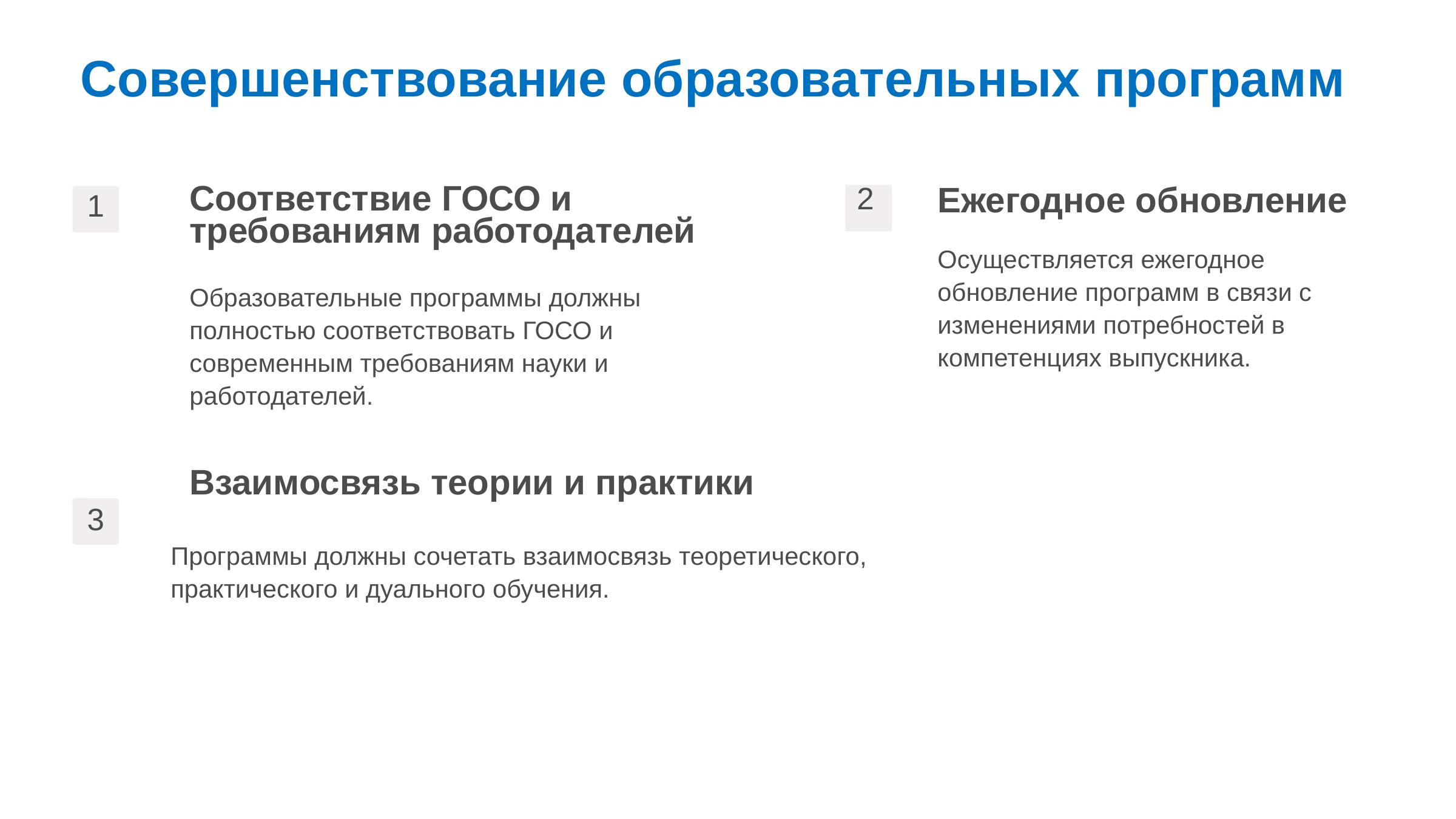

Совершенствование образовательных программ

2
Соответствие ГОСО и требованиям работодателей

Ежегодное обновление
1
Осуществляется ежегодное обновление программ в связи с изменениями потребностей в компетенциях выпускника.
Образовательные программы должны полностью соответствовать ГОСО и современным требованиям науки и работодателей.
Взаимосвязь теории и практики

3
Программы должны сочетать взаимосвязь теоретического, практического и дуального обучения.